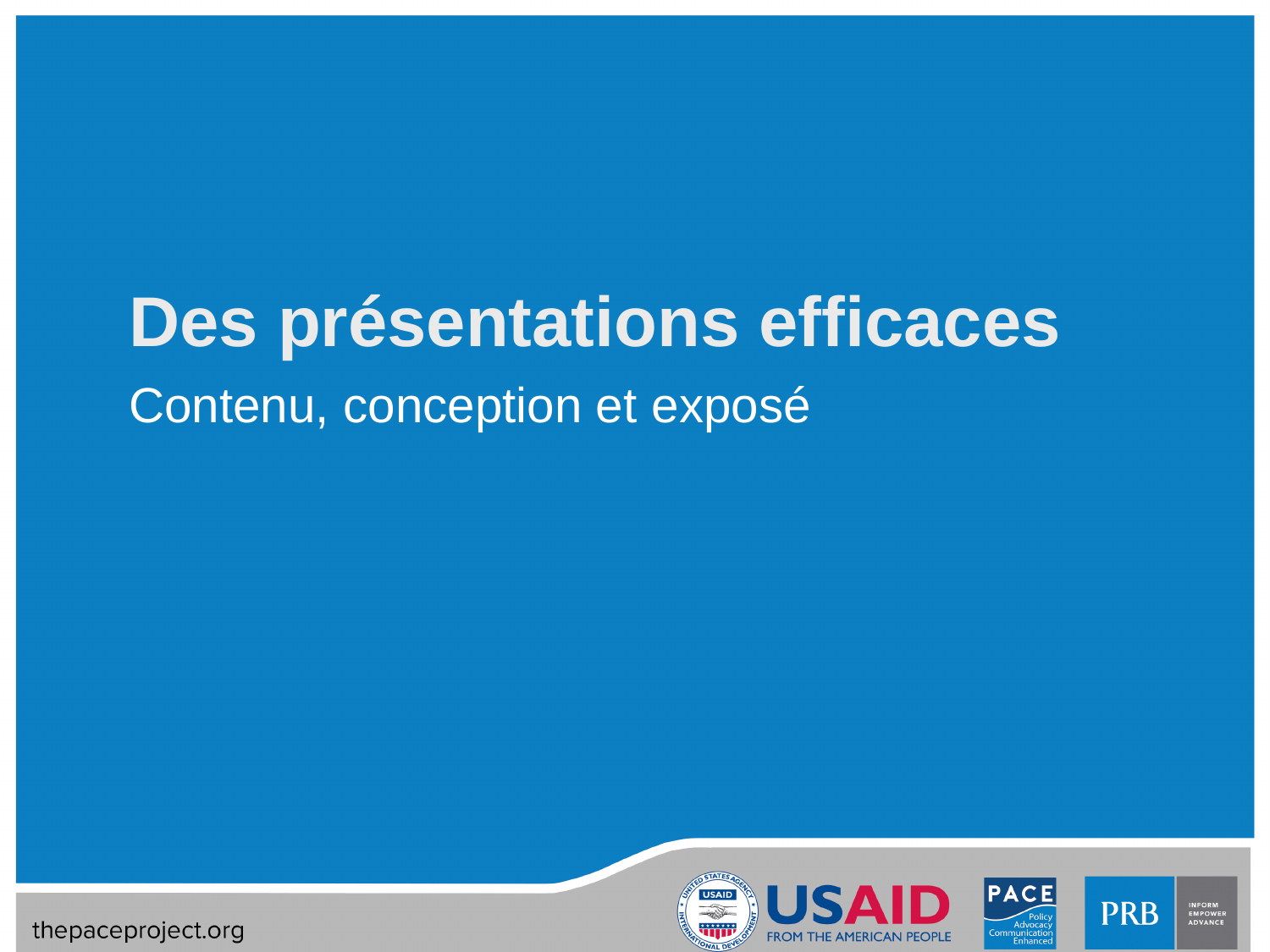

# Des présentations efficaces
Contenu, conception et exposé